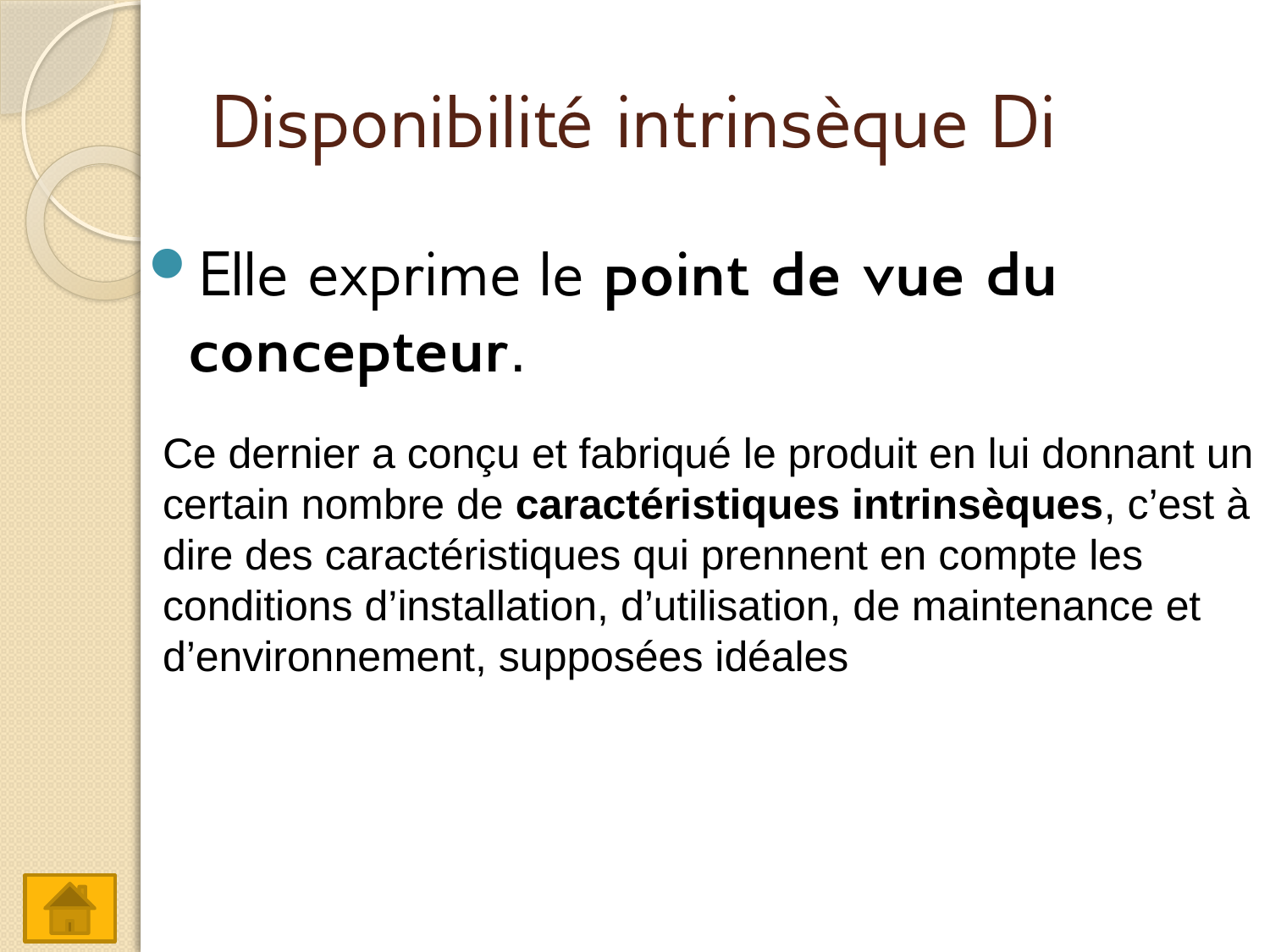

# Disponibilité intrinsèque Di
Elle exprime le point de vue du concepteur.
Ce dernier a conçu et fabriqué le produit en lui donnant un certain nombre de caractéristiques intrinsèques, c’est à dire des caractéristiques qui prennent en compte les conditions d’installation, d’utilisation, de maintenance et d’environnement, supposées idéales